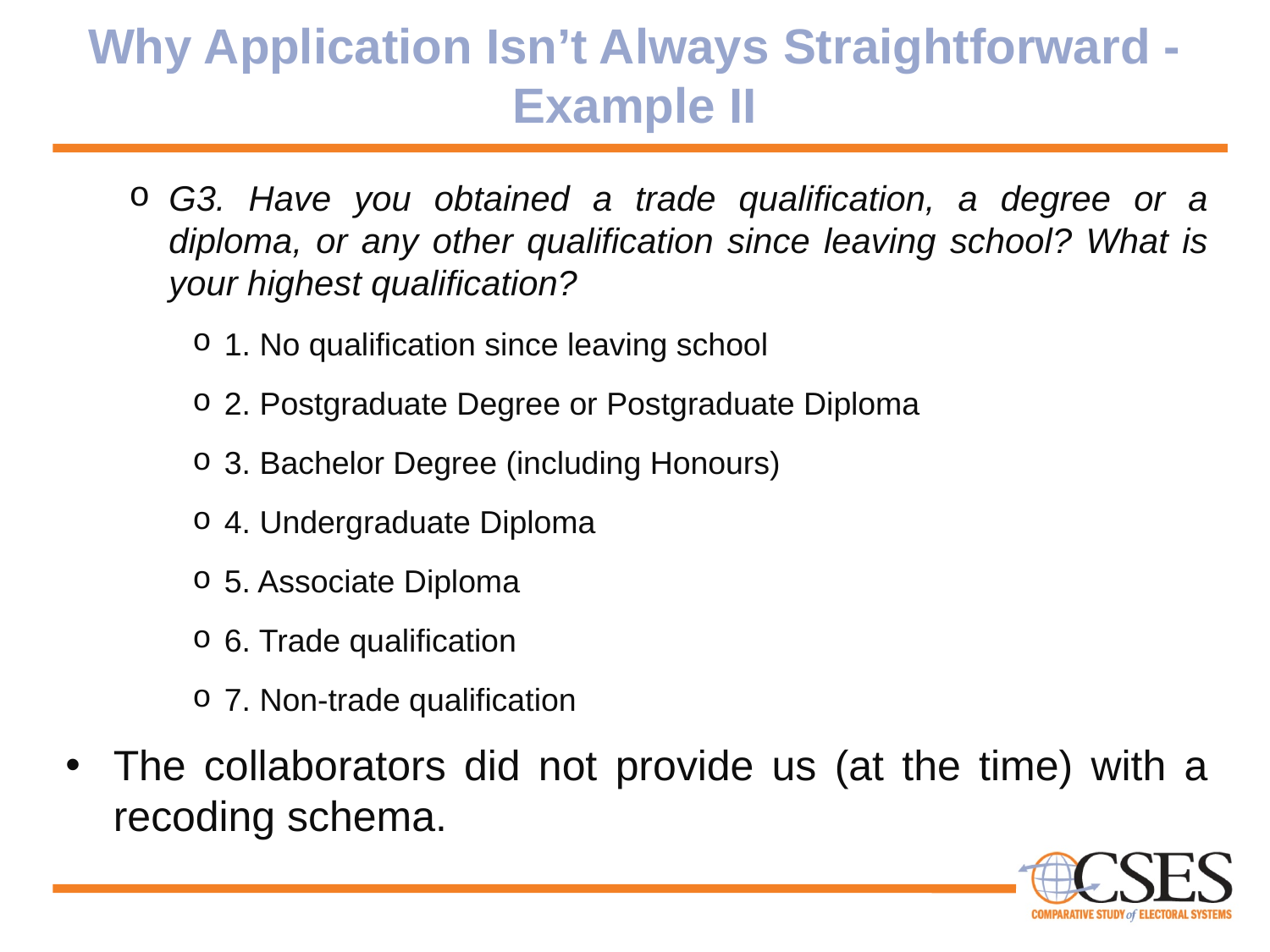

# Why Application Isn’t Always Straightforward - Example II
G3. Have you obtained a trade qualification, a degree or a diploma, or any other qualification since leaving school? What is your highest qualification?
1. No qualification since leaving school
2. Postgraduate Degree or Postgraduate Diploma
3. Bachelor Degree (including Honours)
4. Undergraduate Diploma
5. Associate Diploma
6. Trade qualification
7. Non-trade qualification
The collaborators did not provide us (at the time) with a recoding schema.